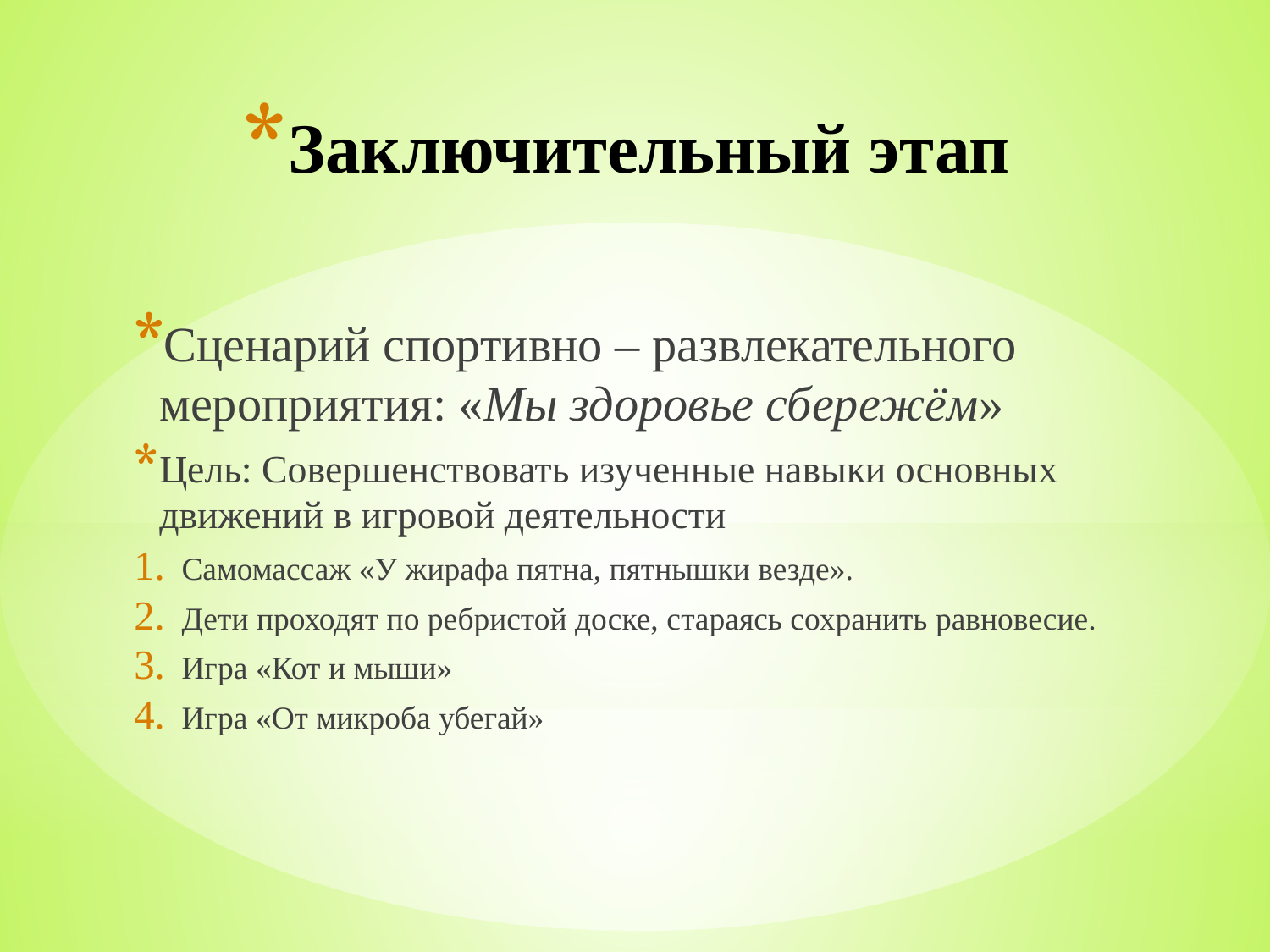

# Заключительный этап
Сценарий спортивно – развлекательного мероприятия: «Мы здоровье сбережём»
Цель: Совершенствовать изученные навыки основных движений в игровой деятельности
Самомассаж «У жирафа пятна, пятнышки везде».
Дети проходят по ребристой доске, стараясь сохранить равновесие.
Игра «Кот и мыши»
Игра «От микроба убегай»